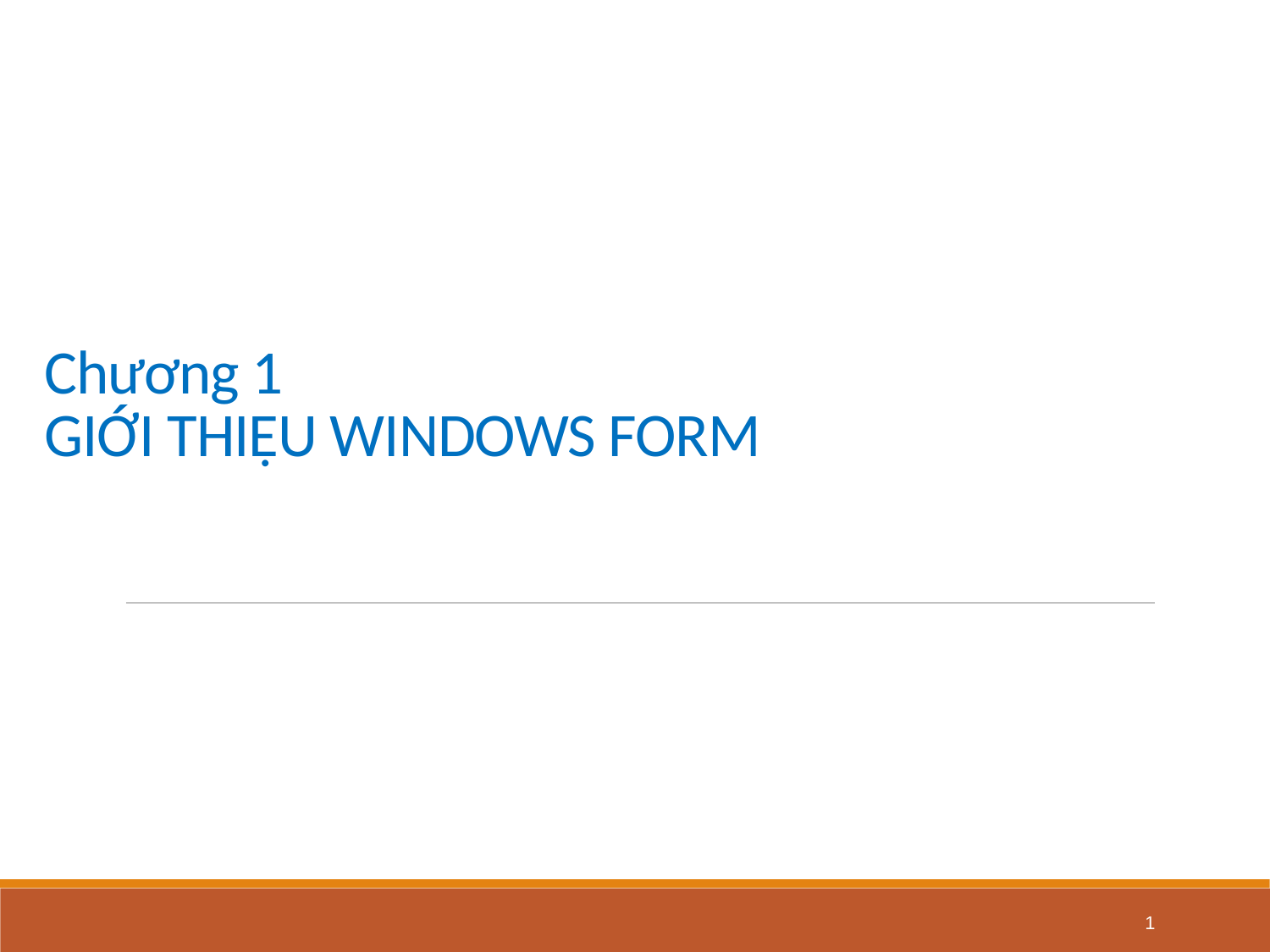

# Chương 1 GIỚI THIỆU WINDOWS FORM

1